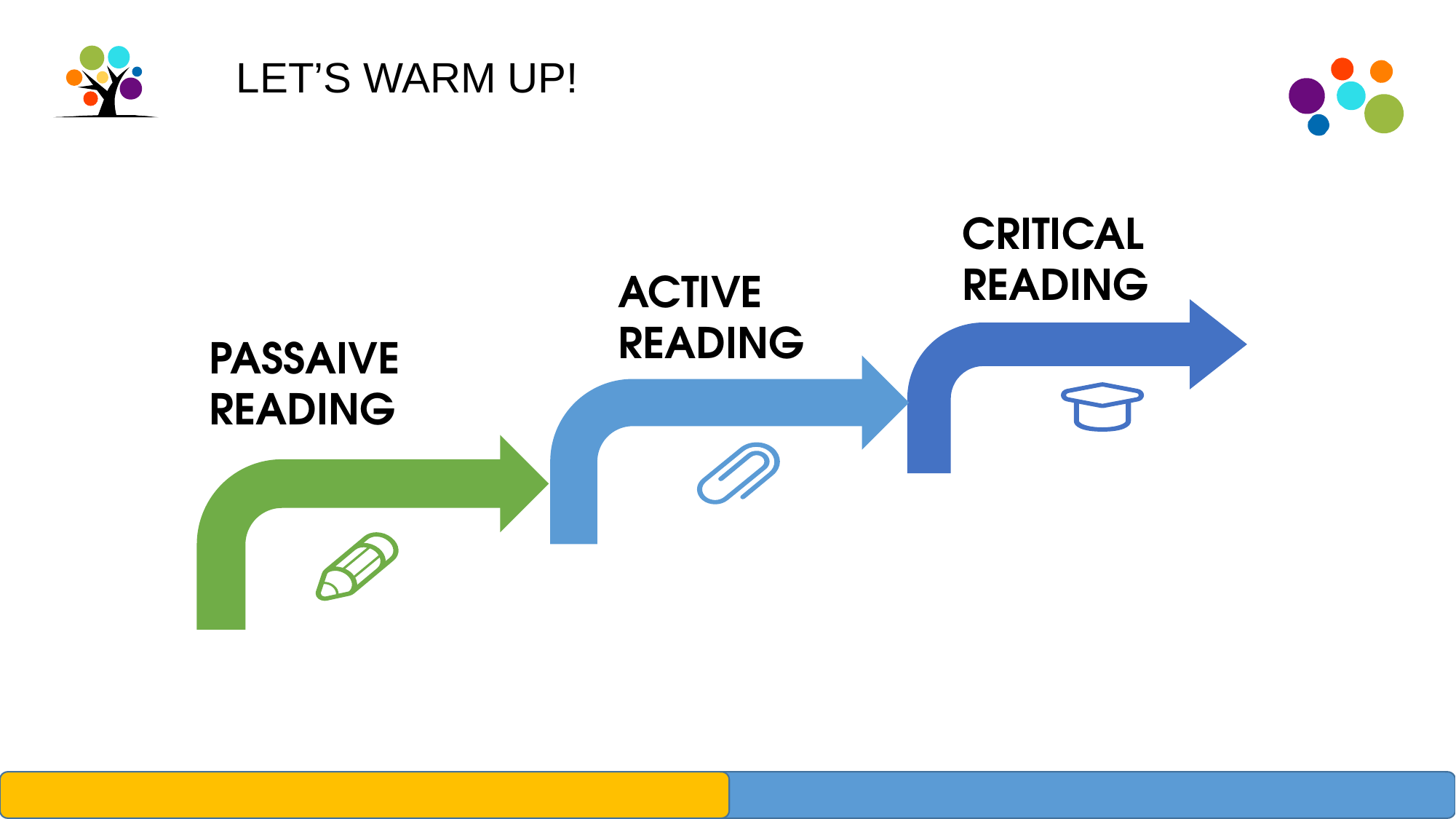

LET’S WARM UP!
CRITICAL
READING

ACTIVE READING

PASSAIVE READING